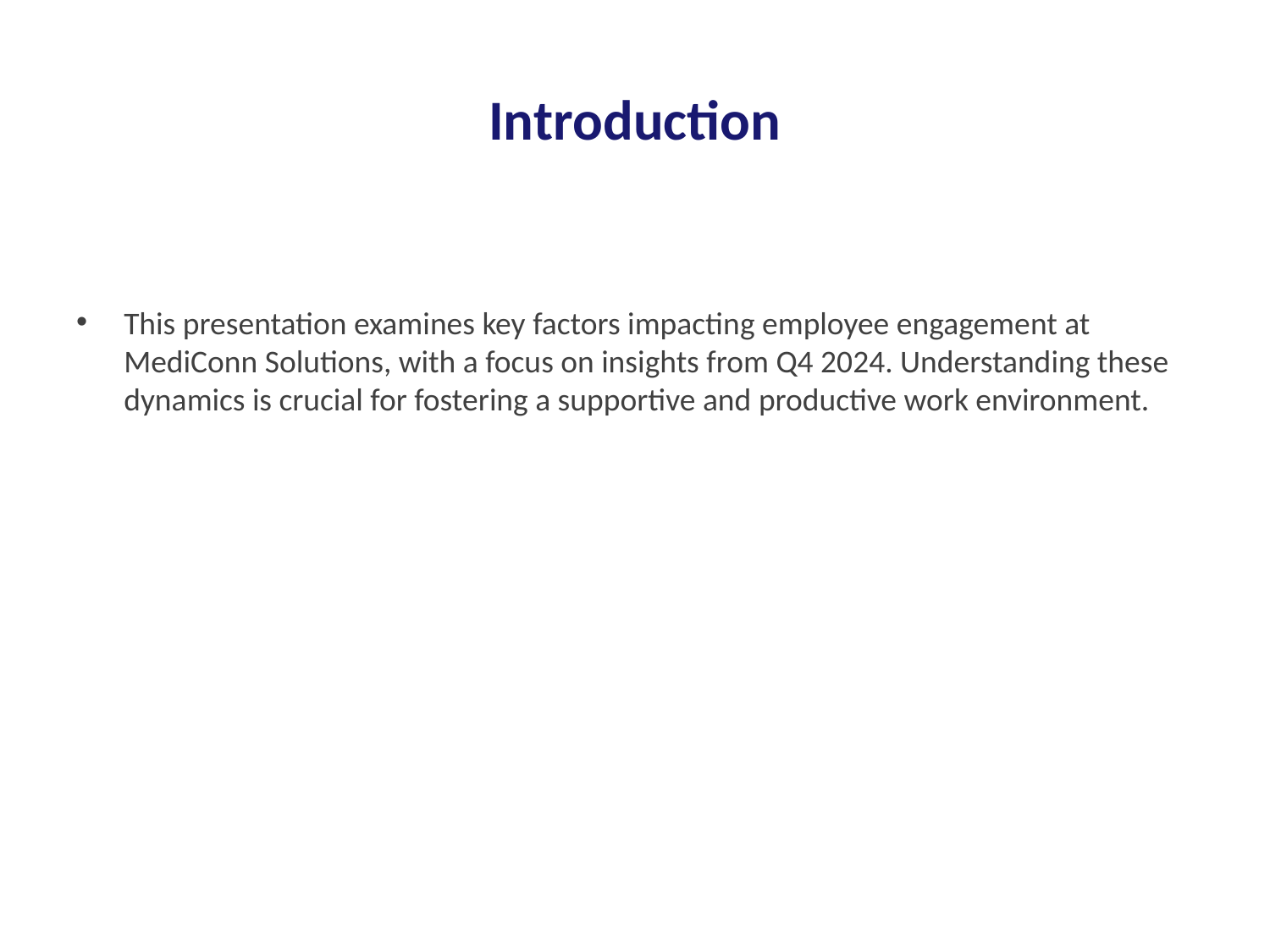

# Introduction

This presentation examines key factors impacting employee engagement at MediConn Solutions, with a focus on insights from Q4 2024. Understanding these dynamics is crucial for fostering a supportive and productive work environment.